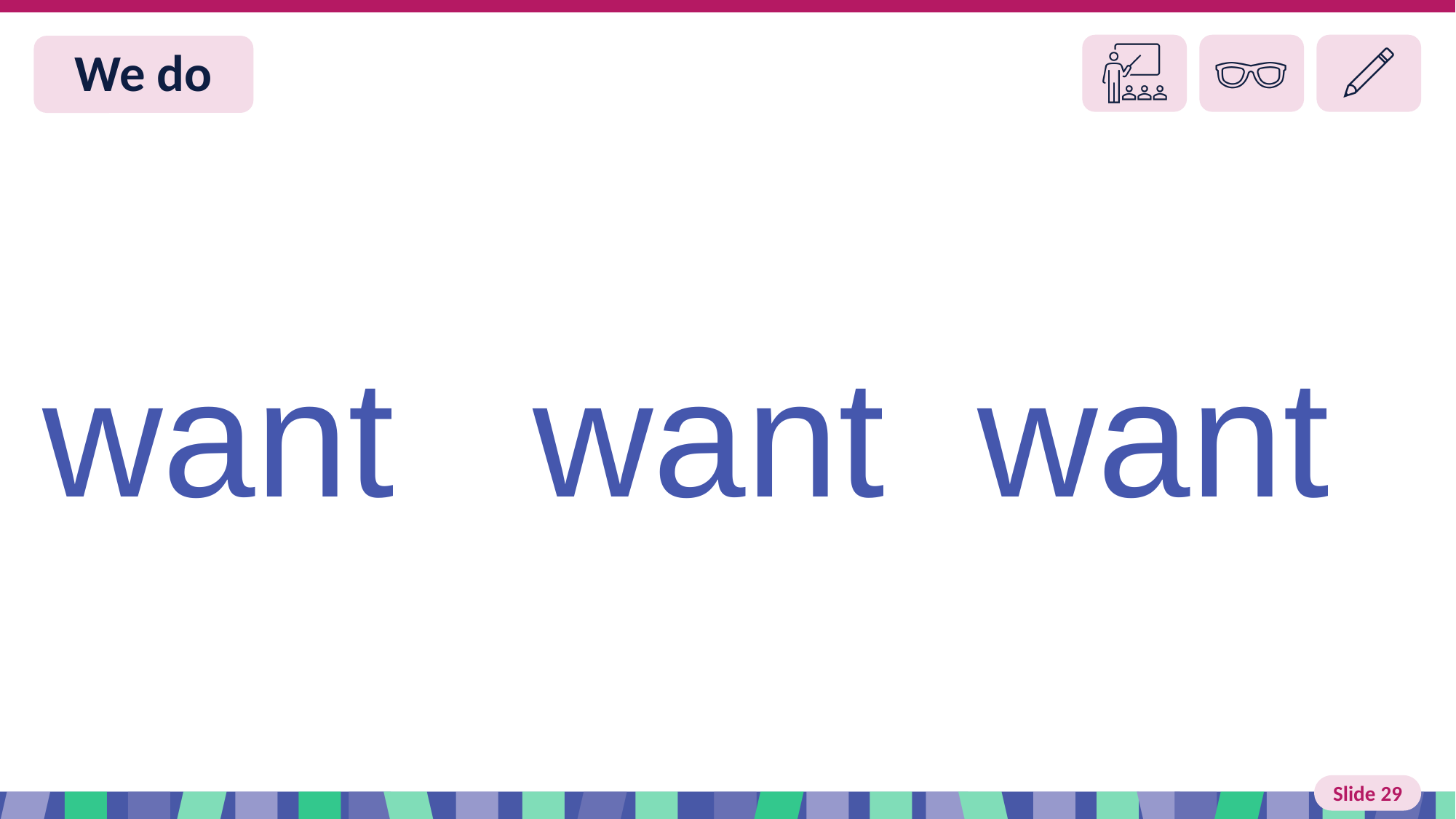

# Slide 30 We do
want   want  want